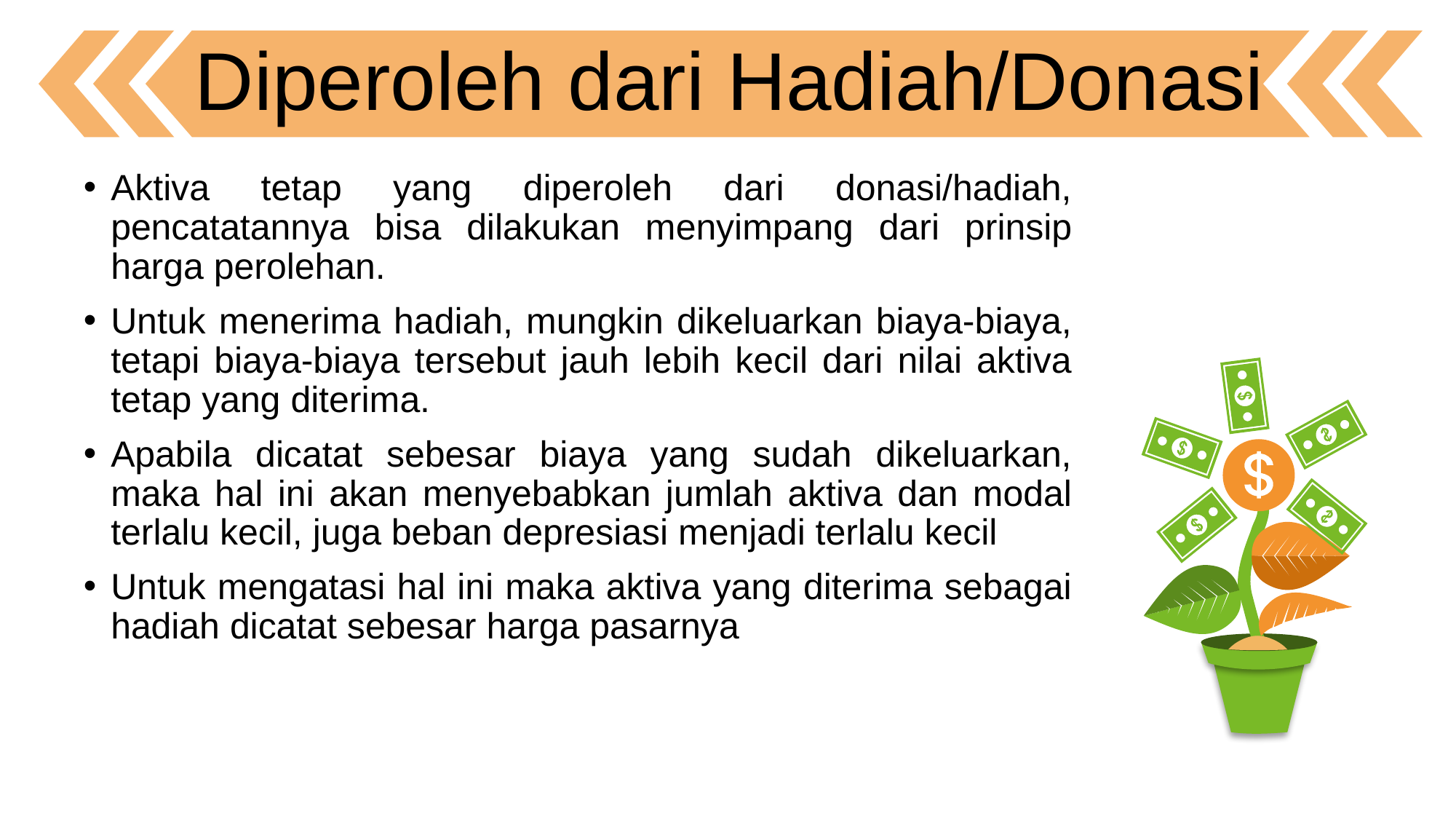

Diperoleh dari Hadiah/Donasi
Aktiva tetap yang diperoleh dari donasi/hadiah, pencatatannya bisa dilakukan menyimpang dari prinsip harga perolehan.
Untuk menerima hadiah, mungkin dikeluarkan biaya-biaya, tetapi biaya-biaya tersebut jauh lebih kecil dari nilai aktiva tetap yang diterima.
Apabila dicatat sebesar biaya yang sudah dikeluarkan, maka hal ini akan menyebabkan jumlah aktiva dan modal terlalu kecil, juga beban depresiasi menjadi terlalu kecil
Untuk mengatasi hal ini maka aktiva yang diterima sebagai hadiah dicatat sebesar harga pasarnya